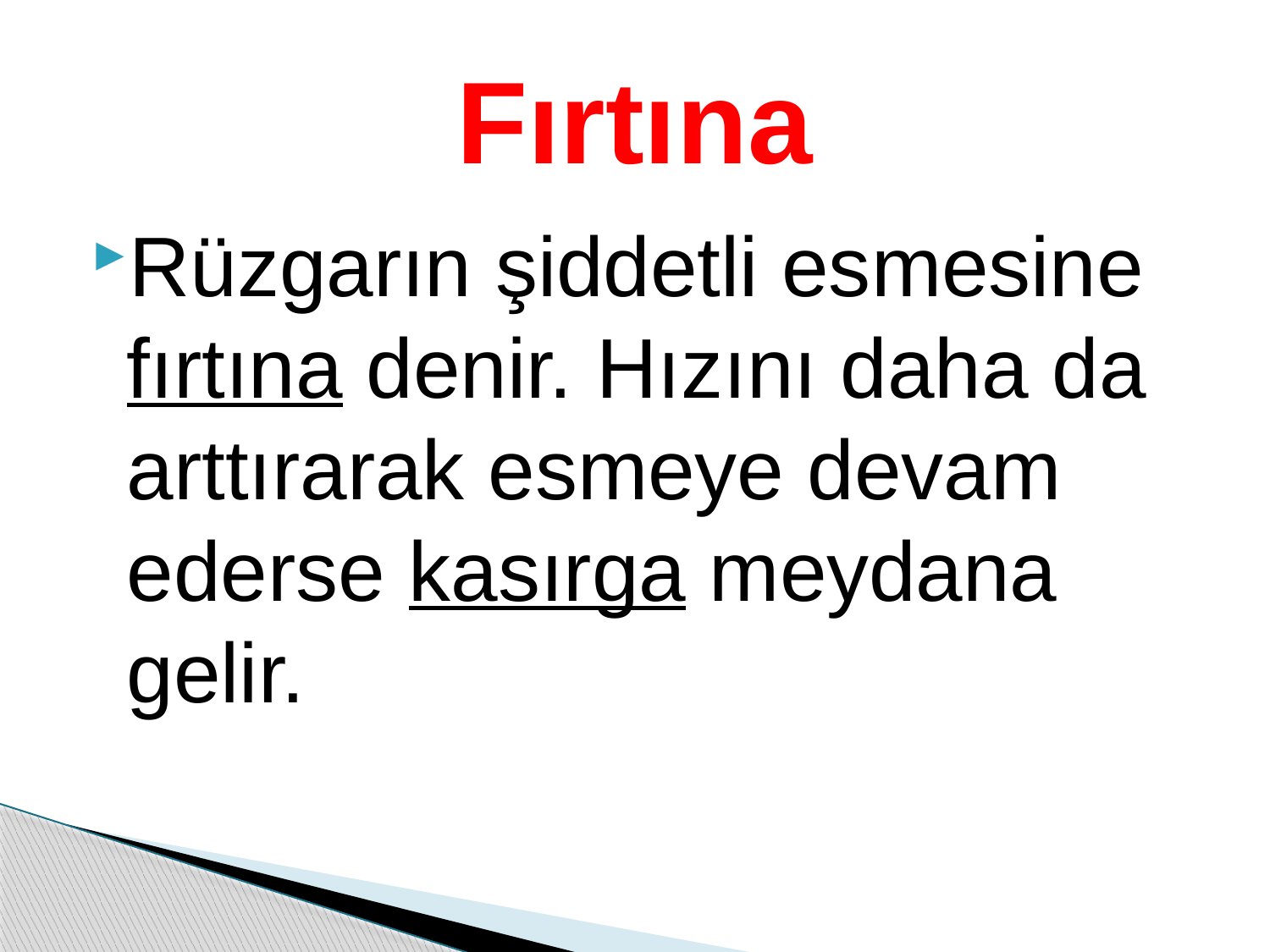

# Fırtına
Rüzgarın şiddetli esmesine fırtına denir. Hızını daha da arttırarak esmeye devam ederse kasırga meydana gelir.